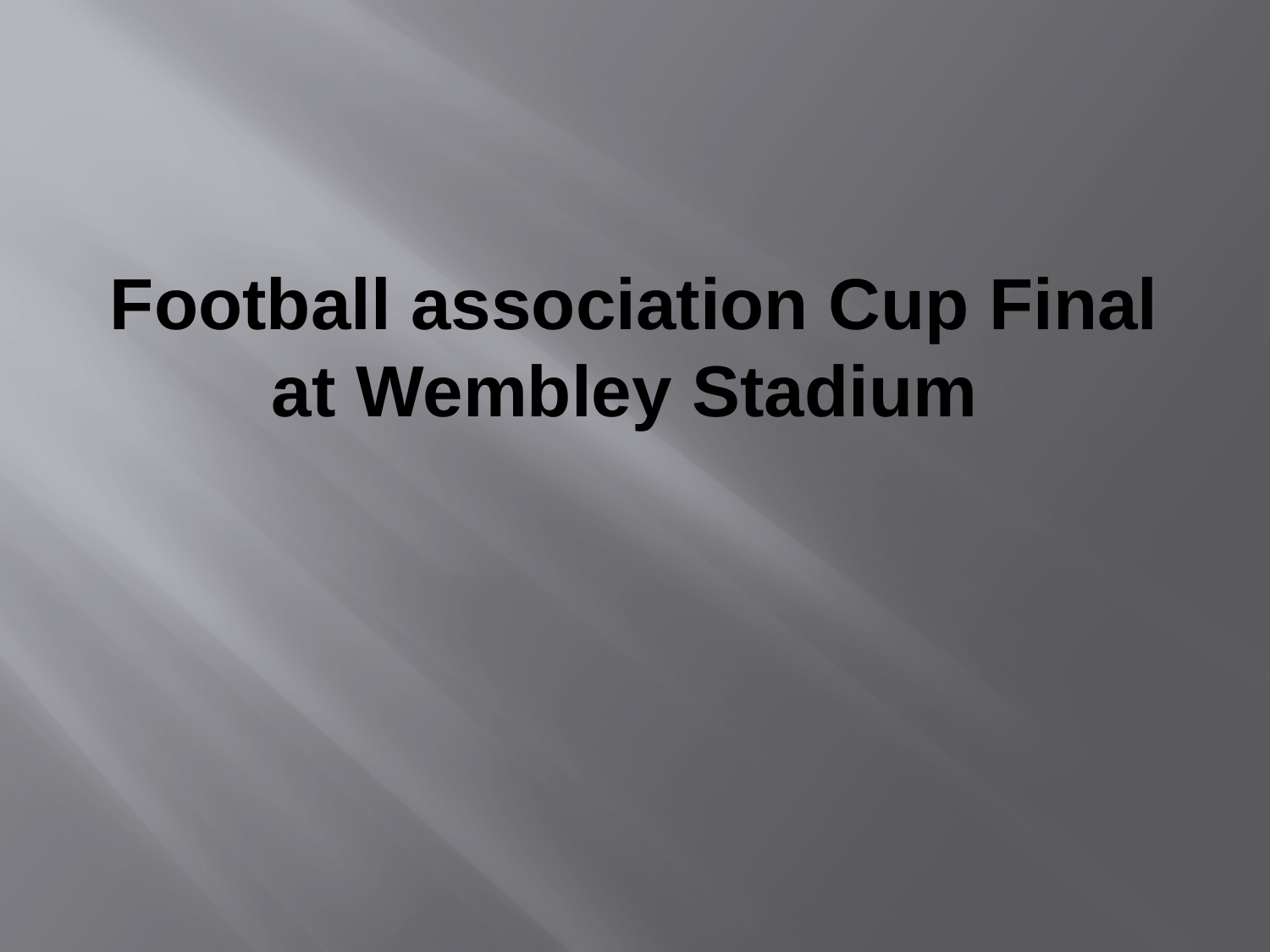

# Football association Cup Final at Wembley Stadium